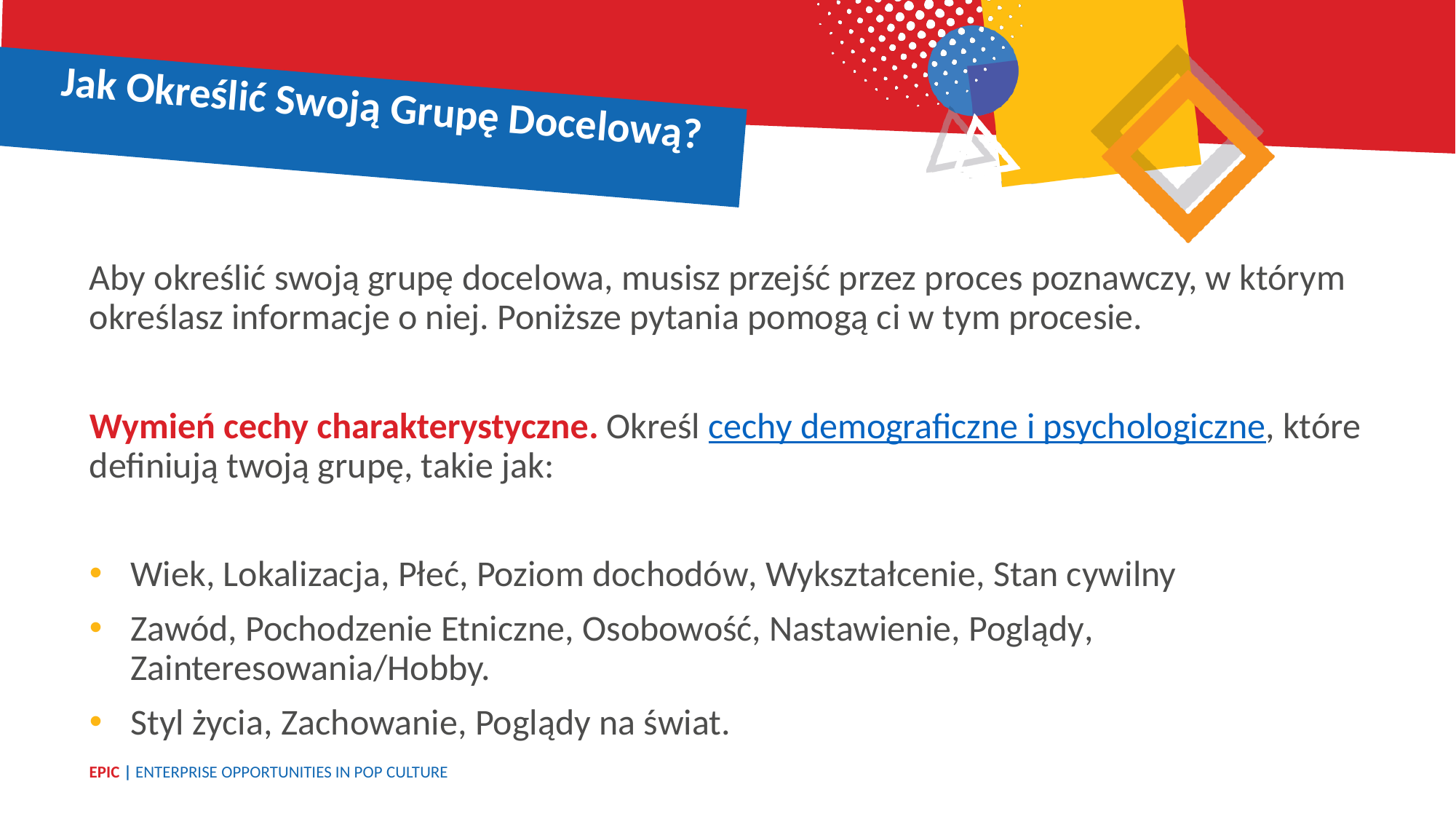

Jak Określić Swoją Grupę Docelową?

Aby określić swoją grupę docelowa, musisz przejść przez proces poznawczy, w którym określasz informacje o niej. Poniższe pytania pomogą ci w tym procesie.

Wymień cechy charakterystyczne. Określ cechy demograficzne i psychologiczne, które definiują twoją grupę, takie jak:

Wiek, Lokalizacja, Płeć, Poziom dochodów, Wykształcenie, Stan cywilny
Zawód, Pochodzenie Etniczne, Osobowość, Nastawienie, Poglądy, Zainteresowania/Hobby.
Styl życia, Zachowanie, Poglądy na świat.